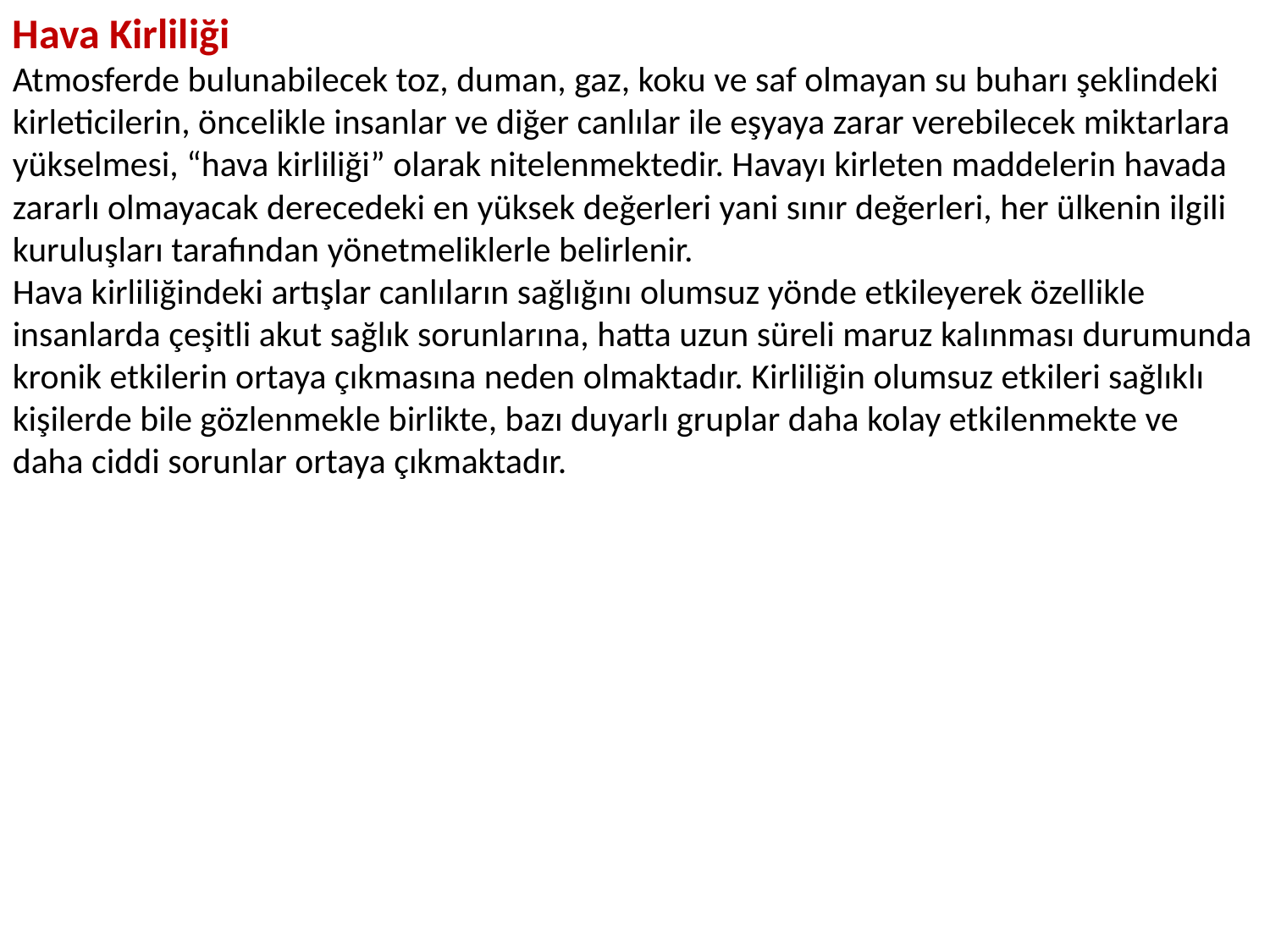

Hava Kirliliği
Atmosferde bulunabilecek toz, duman, gaz, koku ve saf olmayan su buharı şeklindeki kirleticilerin, öncelikle insanlar ve diğer canlılar ile eşyaya zarar verebilecek miktarlara yükselmesi, “hava kirliliği” olarak nitelenmektedir. Havayı kirleten maddelerin havada zararlı olmayacak derecedeki en yüksek değerleri yani sınır değerleri, her ülkenin ilgili kuruluşları tarafından yönetmeliklerle belirlenir.
Hava kirliliğindeki artışlar canlıların sağlığını olumsuz yönde etkileyerek özellikle insanlarda çeşitli akut sağlık sorunlarına, hatta uzun süreli maruz kalınması durumunda kronik etkilerin ortaya çıkmasına neden olmaktadır. Kirliliğin olumsuz etkileri sağlıklı kişilerde bile gözlenmekle birlikte, bazı duyarlı gruplar daha kolay etkilenmekte ve daha ciddi sorunlar ortaya çıkmaktadır.